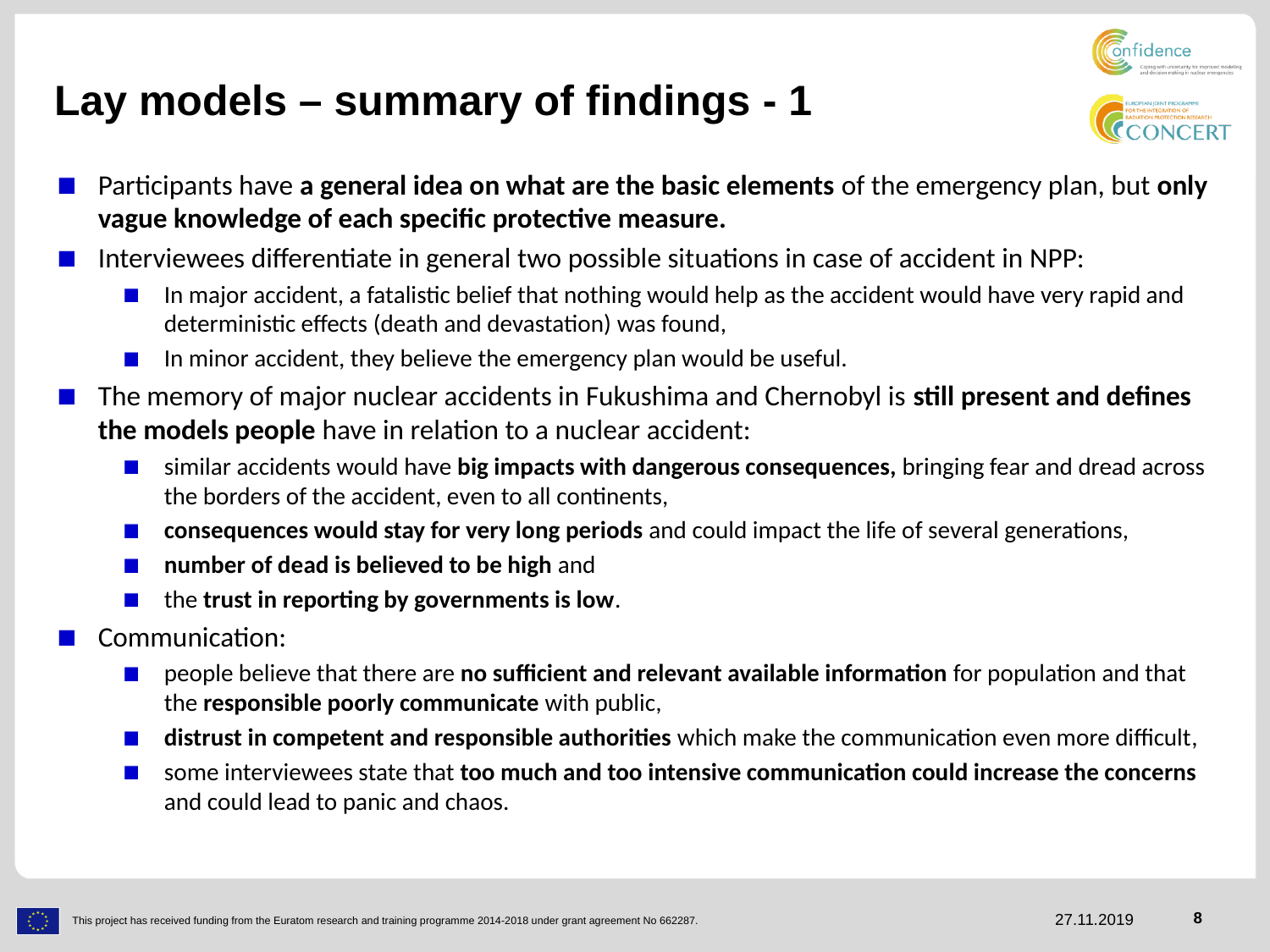

# Lay models – summary of findings - 1
Participants have a general idea on what are the basic elements of the emergency plan, but only vague knowledge of each specific protective measure.
Interviewees differentiate in general two possible situations in case of accident in NPP:
In major accident, a fatalistic belief that nothing would help as the accident would have very rapid and deterministic effects (death and devastation) was found,
In minor accident, they believe the emergency plan would be useful.
The memory of major nuclear accidents in Fukushima and Chernobyl is still present and defines the models people have in relation to a nuclear accident:
similar accidents would have big impacts with dangerous consequences, bringing fear and dread across the borders of the accident, even to all continents,
consequences would stay for very long periods and could impact the life of several generations,
number of dead is believed to be high and
the trust in reporting by governments is low.
Communication:
people believe that there are no sufficient and relevant available information for population and that the responsible poorly communicate with public,
distrust in competent and responsible authorities which make the communication even more difficult,
some interviewees state that too much and too intensive communication could increase the concerns and could lead to panic and chaos.